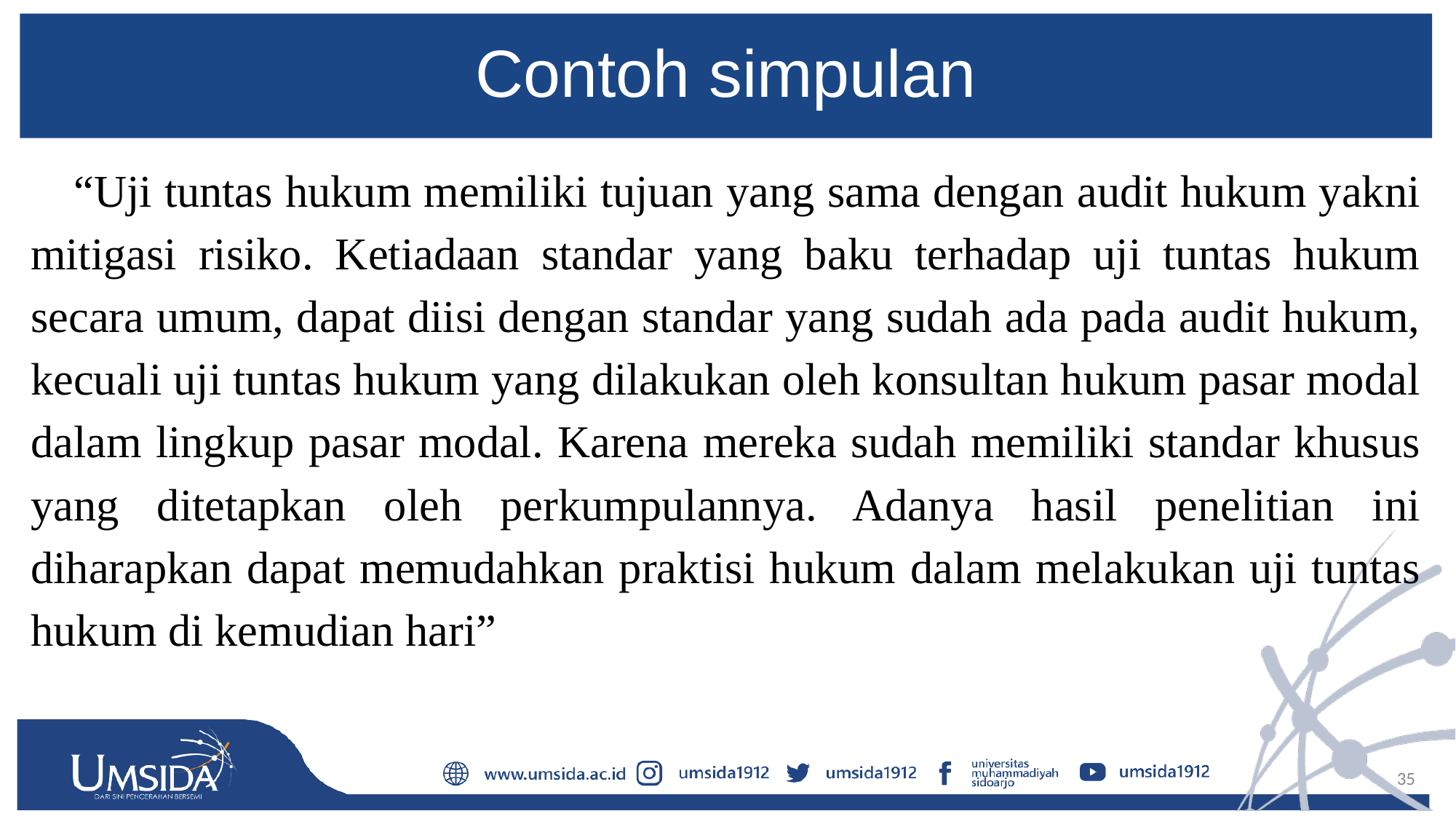

# Contoh simpulan
“Uji tuntas hukum memiliki tujuan yang sama dengan audit hukum yakni mitigasi risiko. Ketiadaan standar yang baku terhadap uji tuntas hukum secara umum, dapat diisi dengan standar yang sudah ada pada audit hukum, kecuali uji tuntas hukum yang dilakukan oleh konsultan hukum pasar modal dalam lingkup pasar modal. Karena mereka sudah memiliki standar khusus yang ditetapkan oleh perkumpulannya. Adanya hasil penelitian ini diharapkan dapat memudahkan praktisi hukum dalam melakukan uji tuntas hukum di kemudian hari”